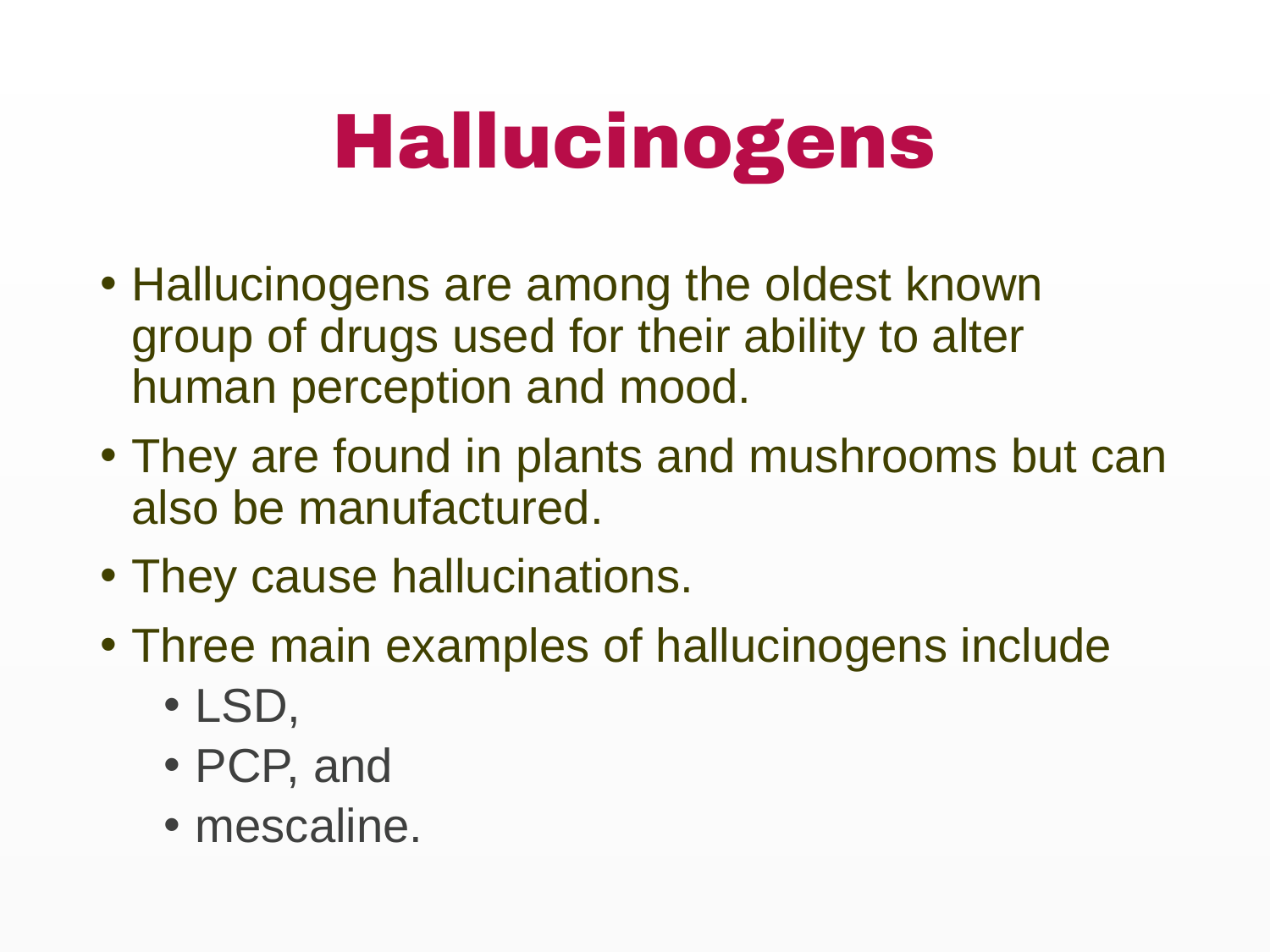

# Hallucinogens
Hallucinogens are among the oldest known group of drugs used for their ability to alter human perception and mood.
They are found in plants and mushrooms but can also be manufactured.
They cause hallucinations.
Three main examples of hallucinogens include
LSD,
PCP, and
mescaline.